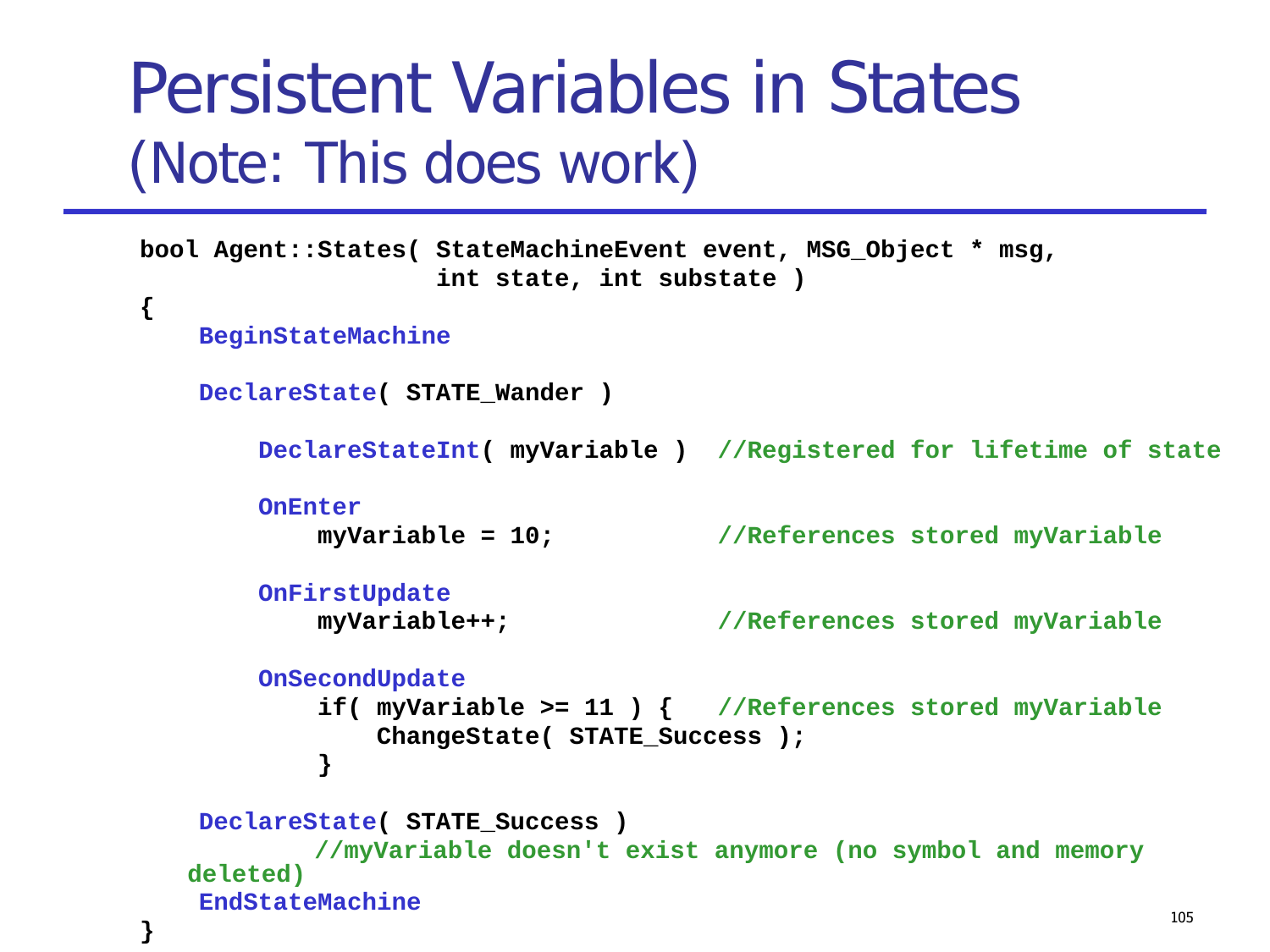

# Persistent Variables in States (Note: This does work)
bool Agent::States( StateMachineEvent event, MSG_Object * msg,
                    int state, int substate )
{
    BeginStateMachine

    DeclareState( STATE_Wander )

        DeclareStateInt( myVariable )  //Registered for lifetime of state

        OnEnter
            myVariable = 10;           //References stored myVariable

        OnFirstUpdate
            myVariable++;              //References stored myVariable

        OnSecondUpdate
            if( myVariable >= 11 ) {   //References stored myVariable
                ChangeState( STATE_Success );
            }

    DeclareState( STATE_Success )
		//myVariable doesn't exist anymore (no symbol and memory deleted)
    EndStateMachine
}
105